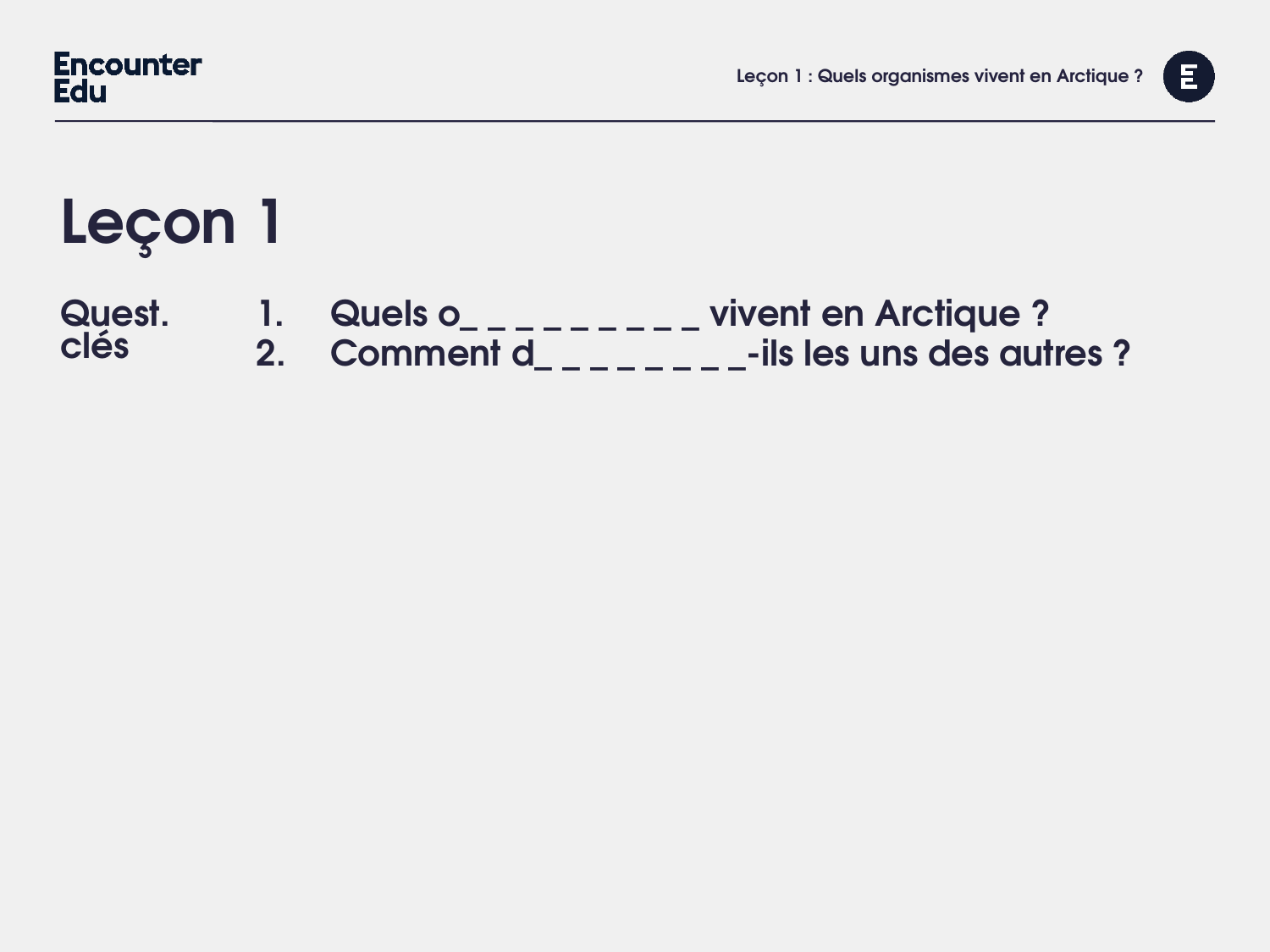

# Leçon 1 : Quels organismes vivent en Arctique ?
Leçon 1
| Quest. clés | Quels o\_ \_ \_ \_ \_ \_ \_ \_ \_ vivent en Arctique ? Comment d\_ \_ \_ \_ \_ \_ \_ \_-ils les uns des autres ? |
| --- | --- |